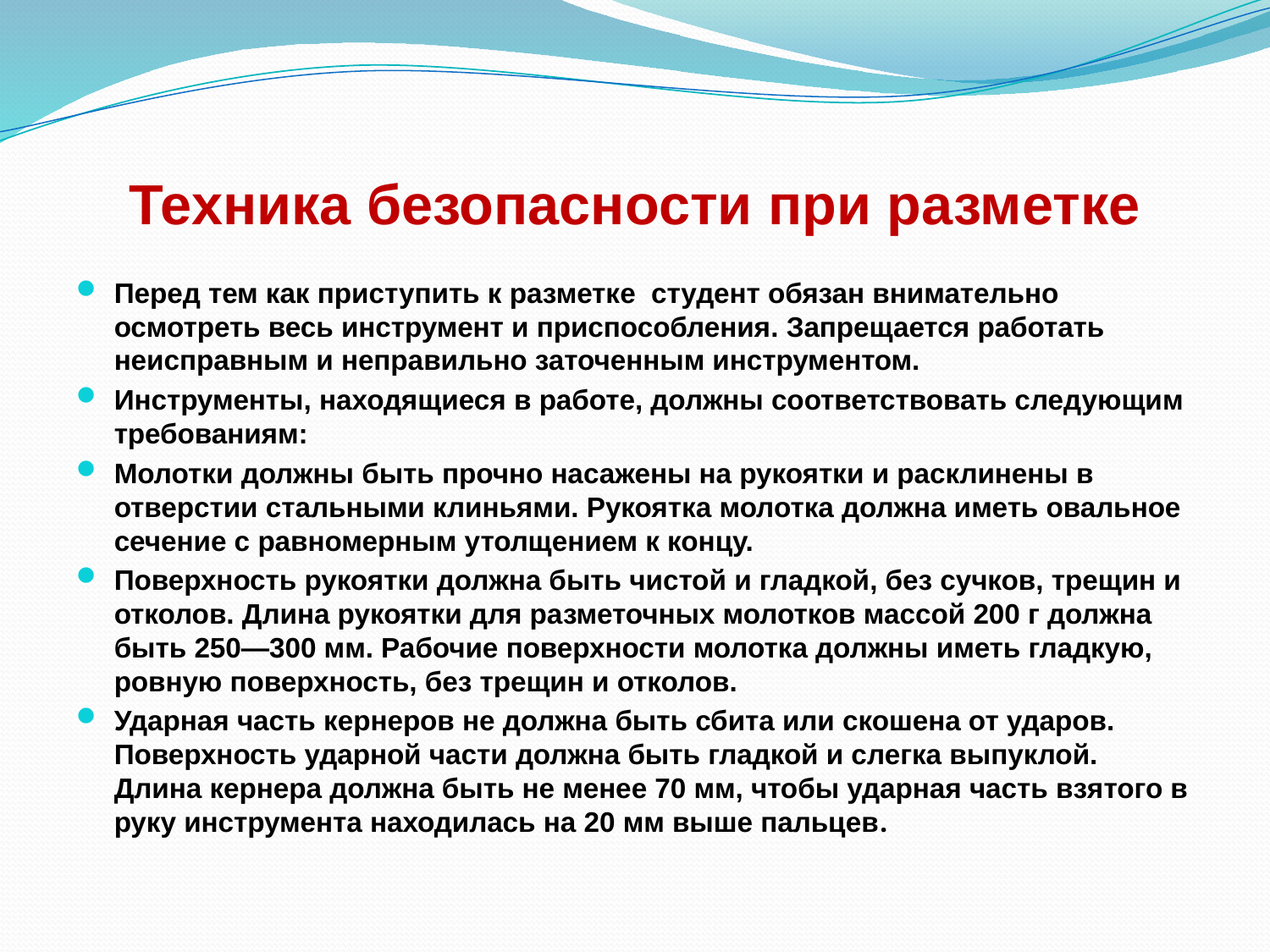

# Техника безопасности при разметке
Перед тем как приступить к разметке  студент обязан внимательно осмотреть весь инструмент и приспособления. Запрещается работать неисправным и неправильно заточенным инструментом.
Инструменты, находящиеся в работе, должны соответствовать следующим требованиям:
Молотки должны быть прочно насажены на рукоятки и расклинены в отверстии стальными клиньями. Рукоятка молотка должна иметь овальное сечение с равномерным утолщением к концу.
Поверхность рукоятки должна быть чистой и гладкой, без сучков, трещин и отколов. Длина рукоятки для разметочных молотков массой 200 г должна быть 250—300 мм. Рабочие поверхности молотка должны иметь гладкую, ровную поверхность, без трещин и отколов.
Ударная часть кернеров не должна быть сбита или скошена от ударов. Поверхность ударной части должна быть гладкой и слегка выпуклой. Длина кернера должна быть не менее 70 мм, чтобы ударная часть взятого в руку инструмента находилась на 20 мм выше пальцев.